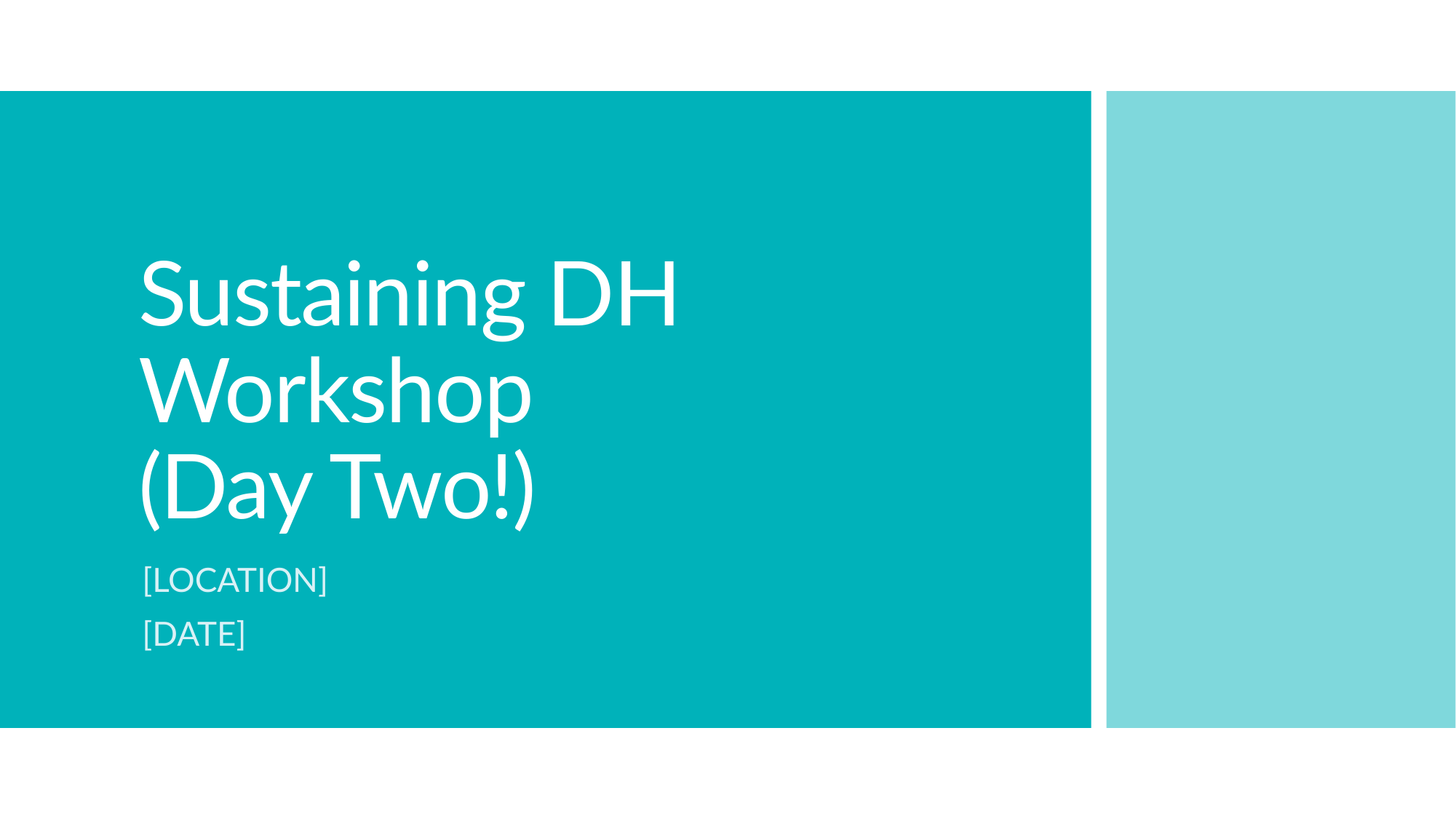

# Sustaining DH Workshop (Day Two!)
[LOCATION]
[DATE]